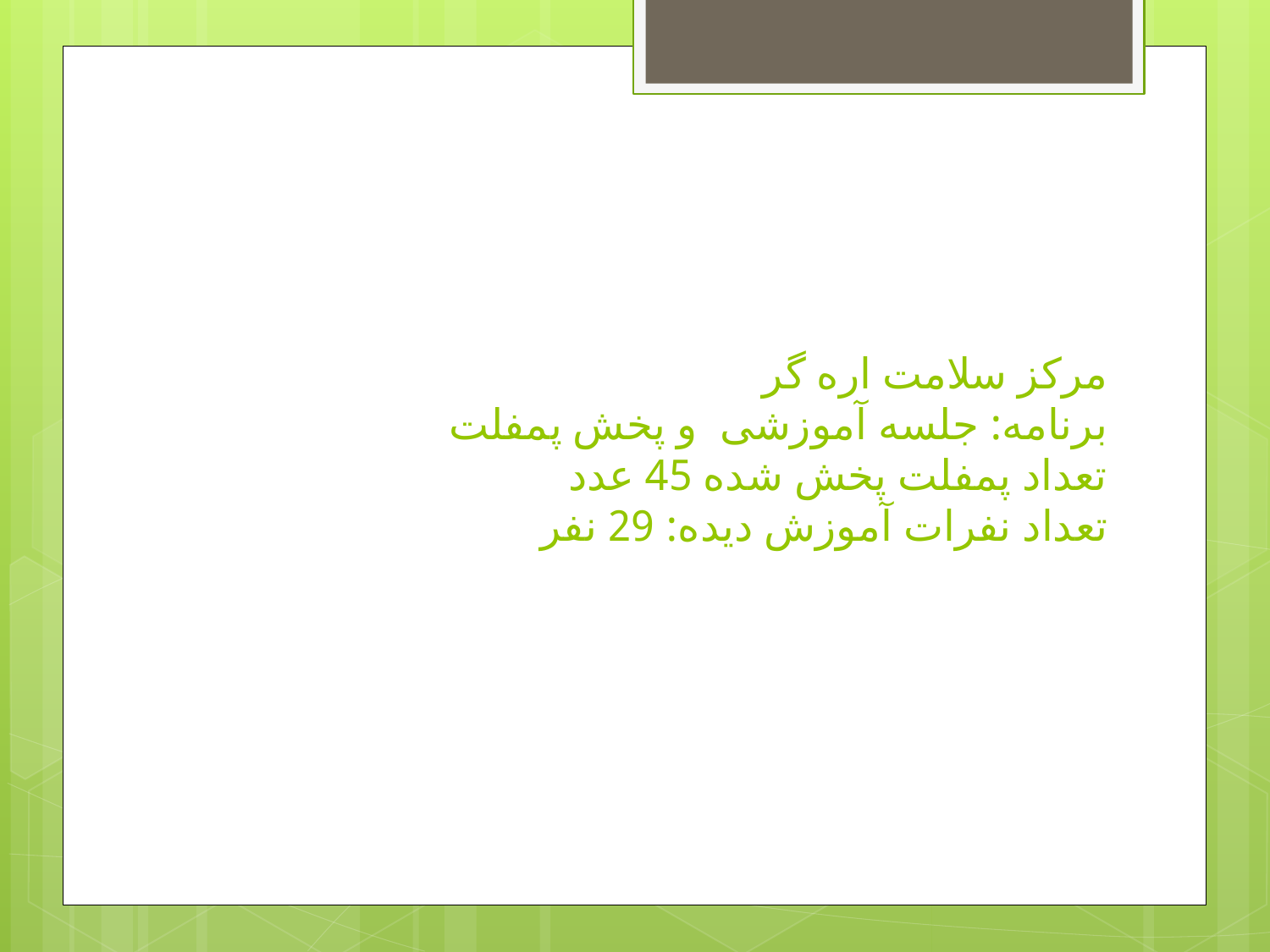

# مرکز سلامت اره گر برنامه: جلسه آموزشی  و پخش پمفلت تعداد پمفلت پخش شده 45 عدد تعداد نفرات آموزش دیده: 29 نفر